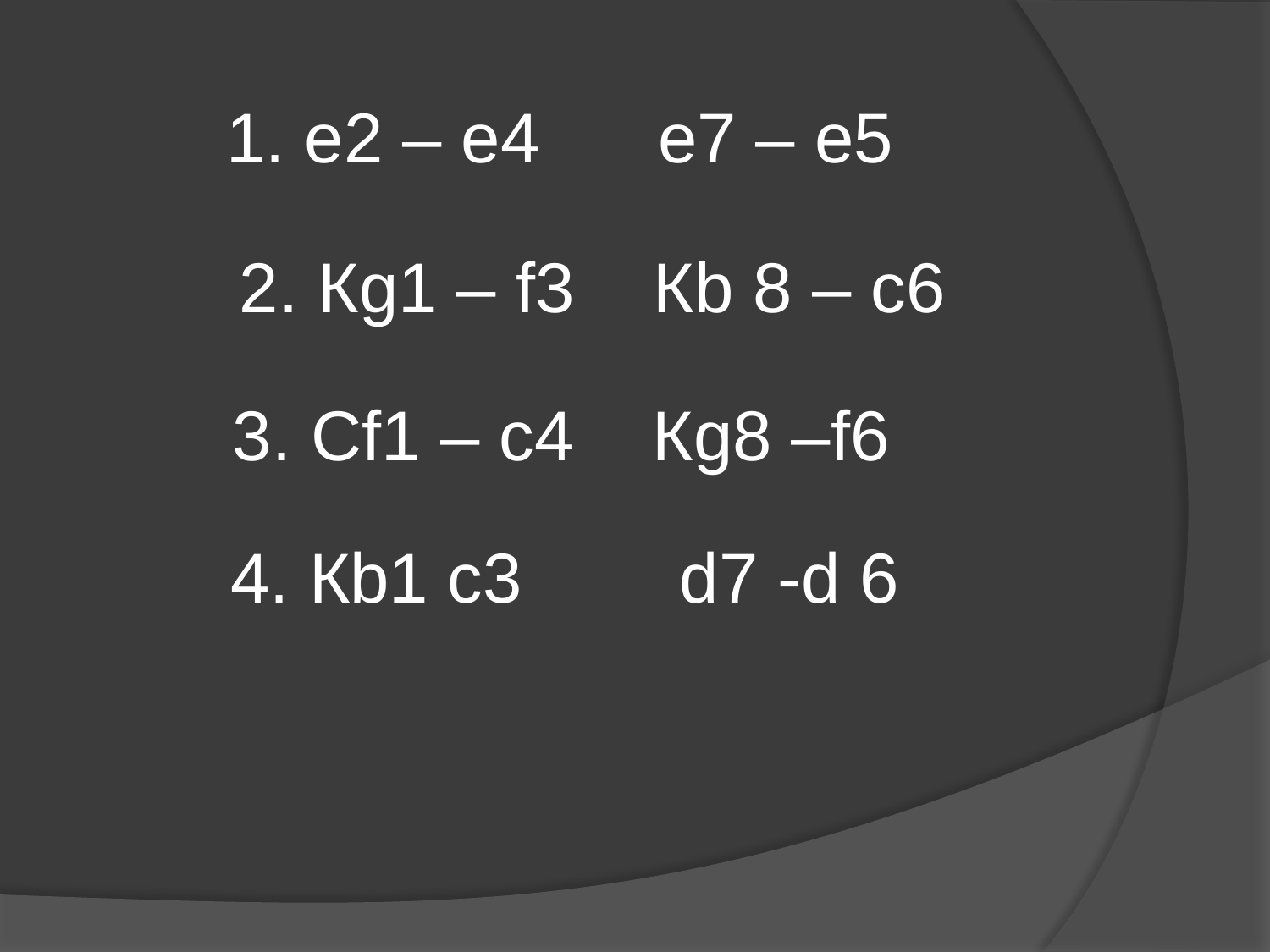

1. е2 – е4      е7 – е5
2. Кg1 – f3    Кb 8 – с6
 3. Сf1 – с4    Кg8 –f6
4. Кb1 с3        d7 -d 6